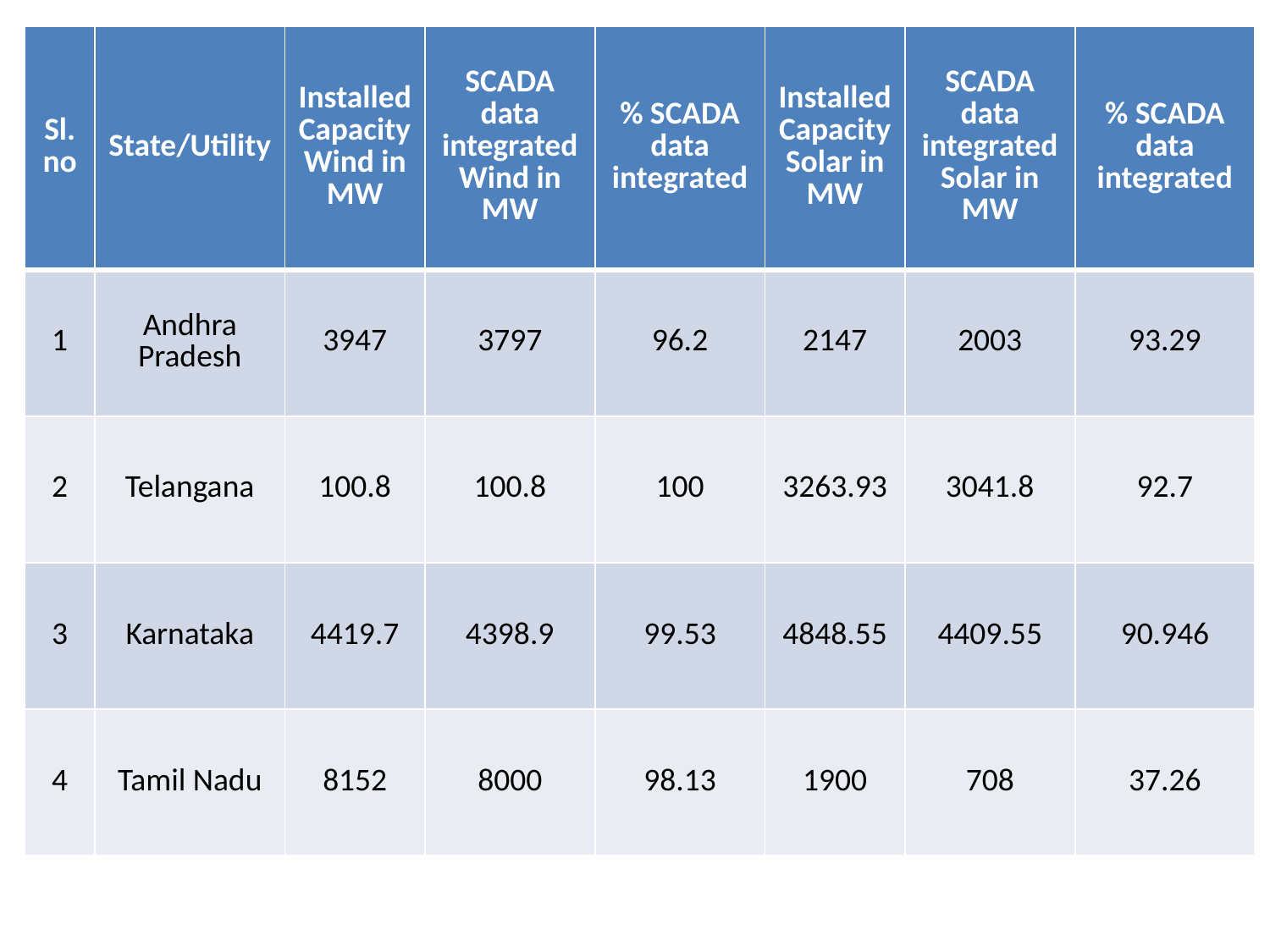

| Sl.no | State/Utility | Installed Capacity Wind in MW | SCADA data integrated Wind in MW | % SCADA data integrated | Installed Capacity Solar in MW | SCADA data integrated Solar in MW | % SCADA data integrated |
| --- | --- | --- | --- | --- | --- | --- | --- |
| 1 | Andhra Pradesh | 3947 | 3797 | 96.2 | 2147 | 2003 | 93.29 |
| 2 | Telangana | 100.8 | 100.8 | 100 | 3263.93 | 3041.8 | 92.7 |
| 3 | Karnataka | 4419.7 | 4398.9 | 99.53 | 4848.55 | 4409.55 | 90.946 |
| 4 | Tamil Nadu | 8152 | 8000 | 98.13 | 1900 | 708 | 37.26 |